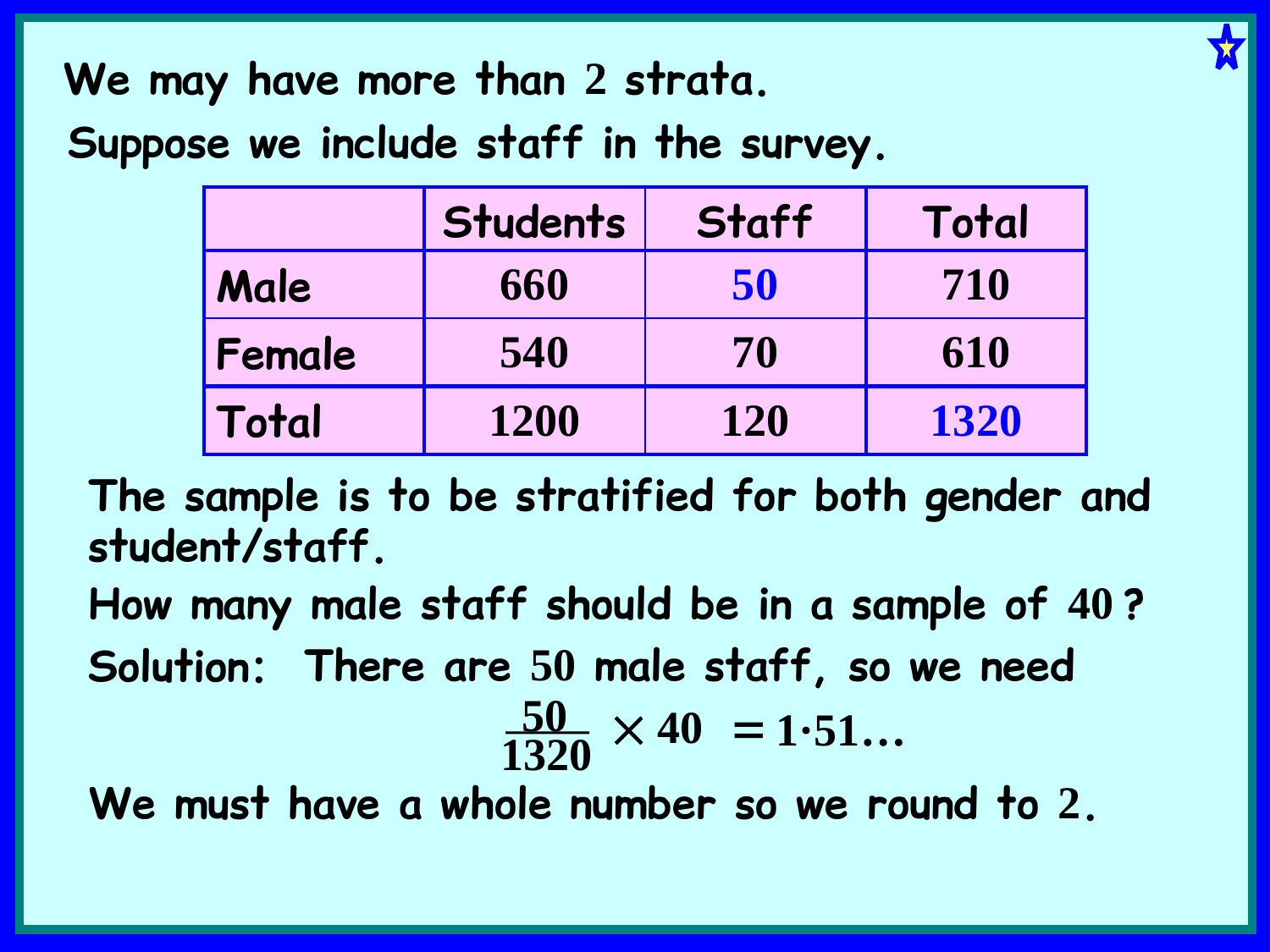

We may have more than 2 strata.
Suppose we include staff in the survey.
|  | Students | Staff | Total |
| --- | --- | --- | --- |
| Male | 660 | 50 | 710 |
| Female | 540 | 70 | 610 |
| Total | 1200 | 120 | 1320 |
The sample is to be stratified for both gender and student/staff.
How many male staff should be in a sample of 40 ?
There are 50 male staff, so we need
Solution:
50

×
40
=
1·51…
1320
We must have a whole number so we round to 2.